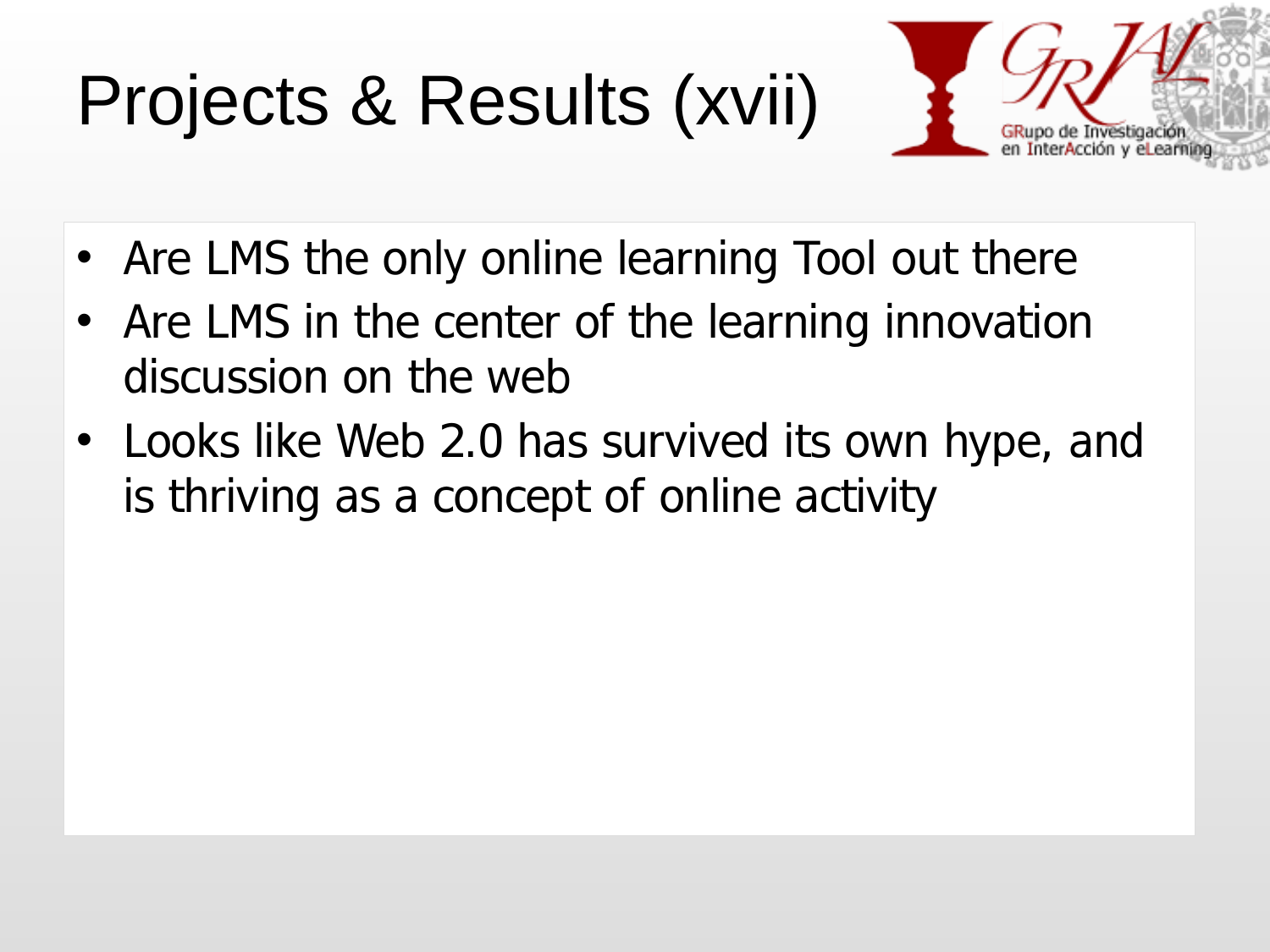

# Projects & Results (xvii)
Are LMS the only online learning Tool out there
Are LMS in the center of the learning innovation discussion on the web
Looks like Web 2.0 has survived its own hype, and is thriving as a concept of online activity